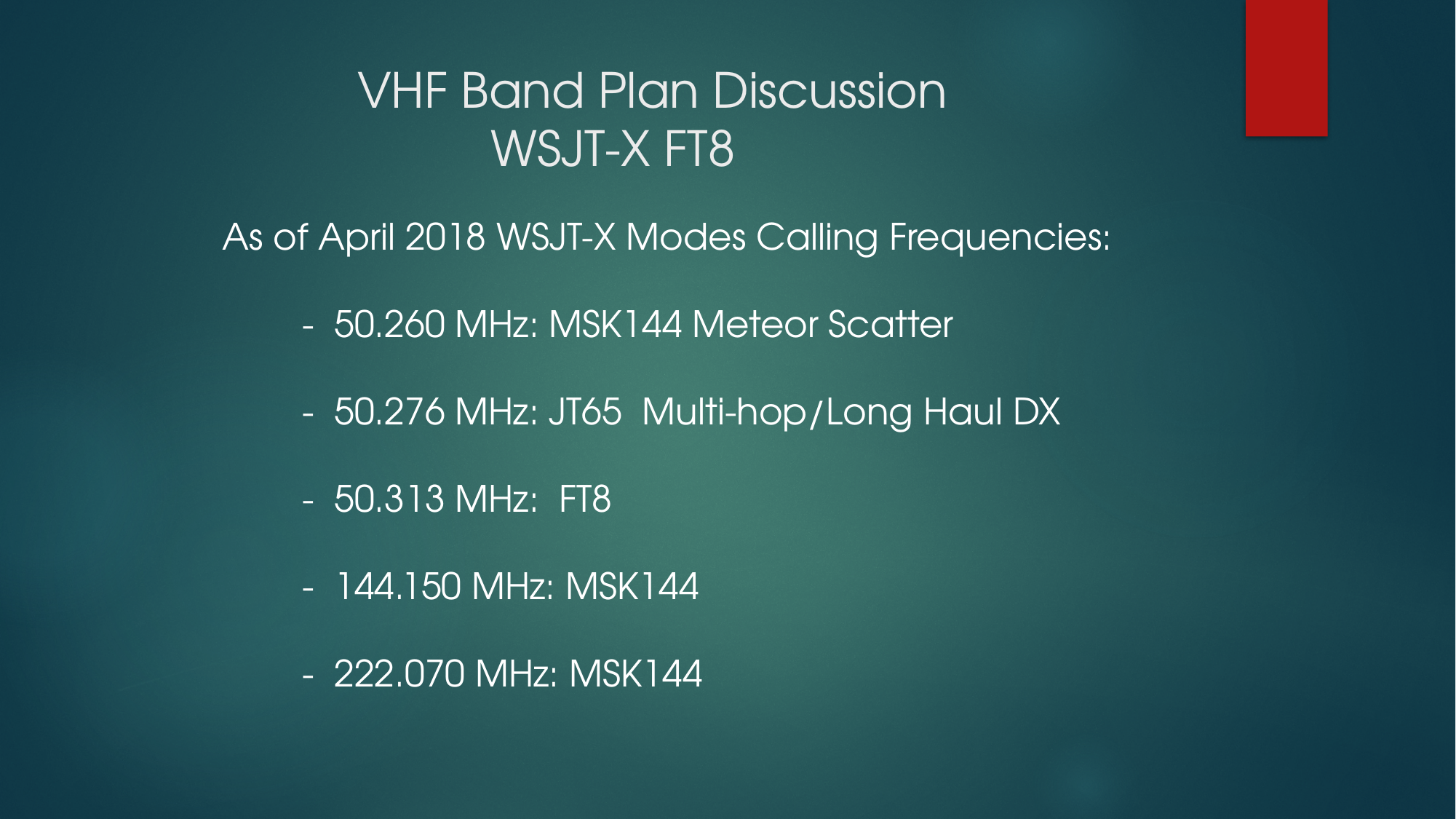

# VHF Band Plan Discussion WSJT-X FT8
           As of April 2018 WSJT-X Modes Calling Frequencies:

                   -  50.260 MHz: MSK144 Meteor Scatter

                   -  50.276 MHz: JT65  Multi-hop/Long Haul DX

                   -  50.313 MHz:  FT8

                   -  144.150 MHz: MSK144

                   -  222.070 MHz: MSK144